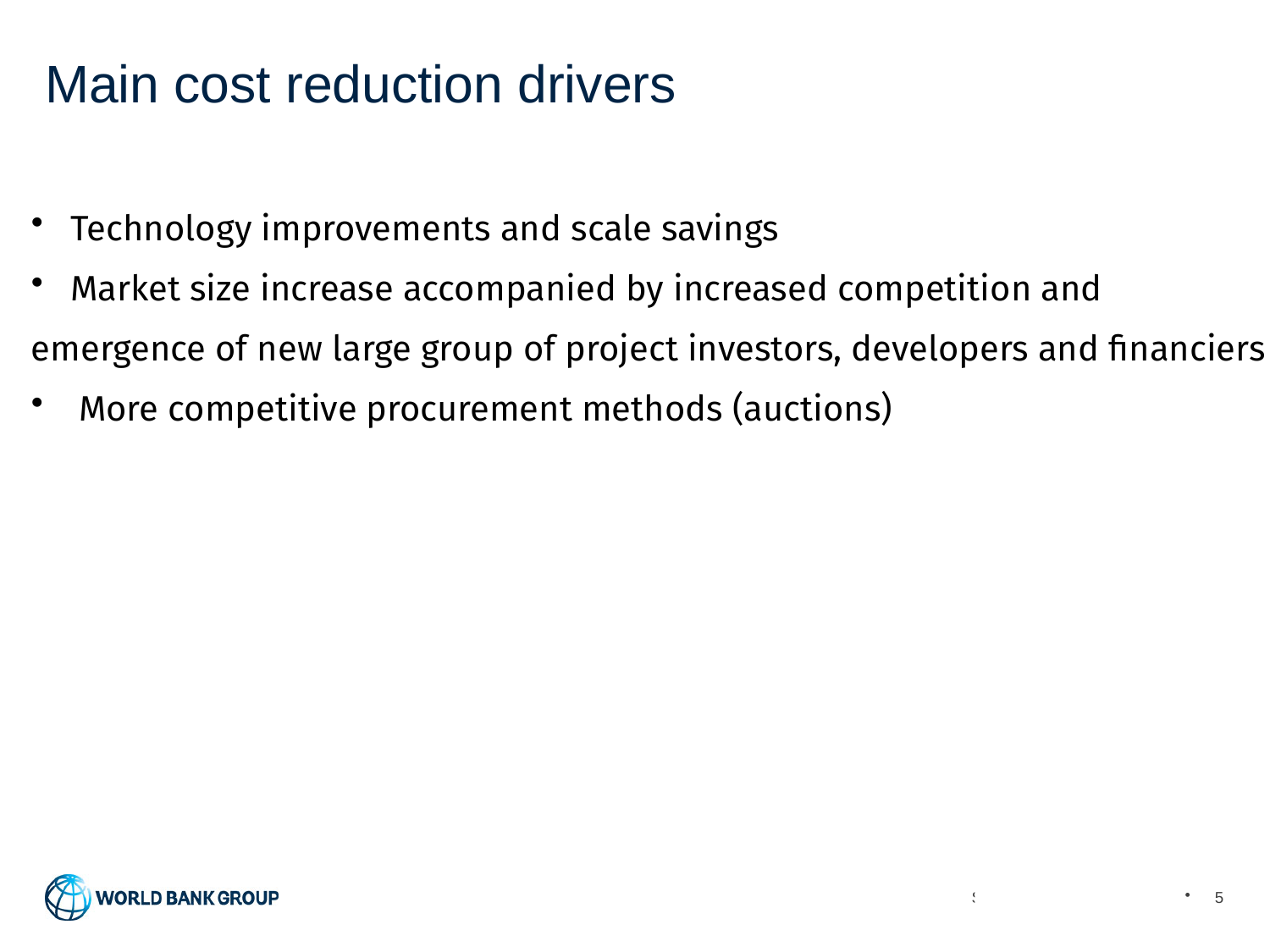

# Main cost reduction drivers
 Technology improvements and scale savings
 Market size increase accompanied by increased competition and
emergence of new large group of project investors, developers and financiers
More competitive procurement methods (auctions)

5